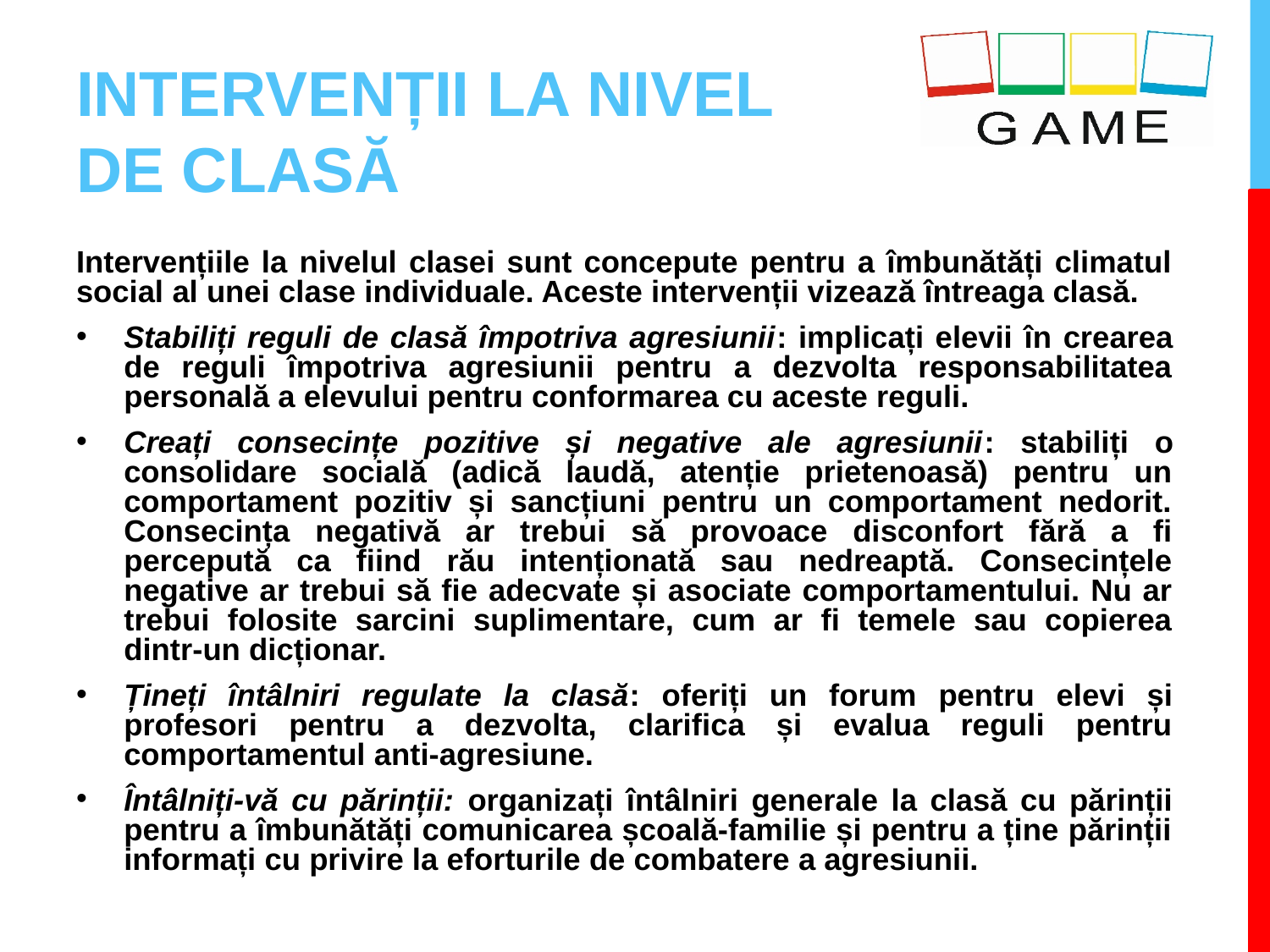

# INTERVENȚII LA NIVEL DE CLASĂ
Intervențiile la nivelul clasei sunt concepute pentru a îmbunătăți climatul social al unei clase individuale. Aceste intervenții vizează întreaga clasă.
Stabiliți reguli de clasă împotriva agresiunii: implicați elevii în crearea de reguli împotriva agresiunii pentru a dezvolta responsabilitatea personală a elevului pentru conformarea cu aceste reguli.
Creați consecințe pozitive și negative ale agresiunii: stabiliți o consolidare socială (adică laudă, atenție prietenoasă) pentru un comportament pozitiv și sancțiuni pentru un comportament nedorit. Consecința negativă ar trebui să provoace disconfort fără a fi percepută ca fiind rău intenționată sau nedreaptă. Consecințele negative ar trebui să fie adecvate și asociate comportamentului. Nu ar trebui folosite sarcini suplimentare, cum ar fi temele sau copierea dintr-un dicționar.
Țineți întâlniri regulate la clasă: oferiți un forum pentru elevi și profesori pentru a dezvolta, clarifica și evalua reguli pentru comportamentul anti-agresiune.
Întâlniți-vă cu părinții: organizați întâlniri generale la clasă cu părinții pentru a îmbunătăți comunicarea școală-familie și pentru a ține părinții informați cu privire la eforturile de combatere a agresiunii.